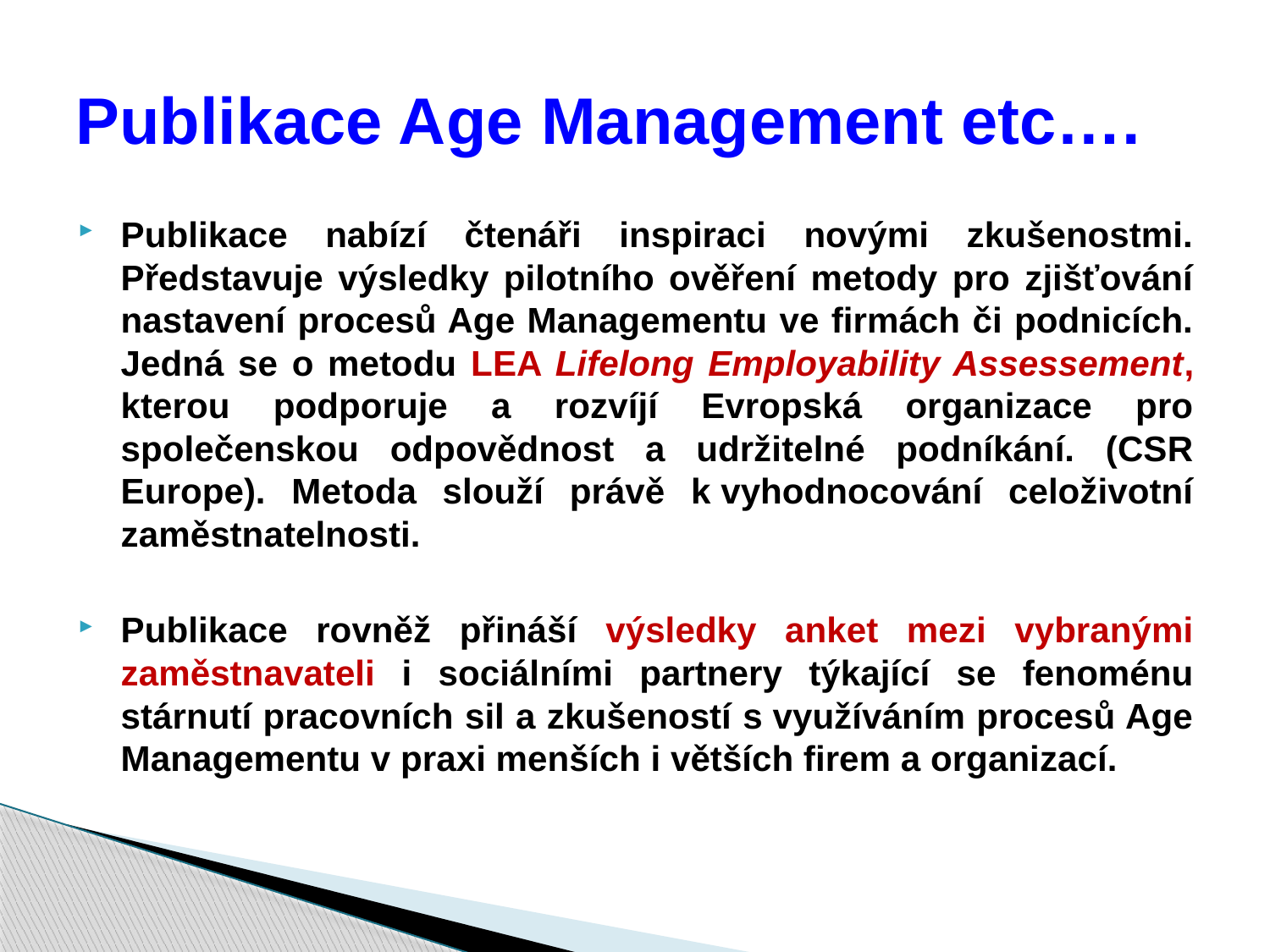

# Publikace Age Management etc….
Publikace nabízí čtenáři inspiraci novými zkušenostmi. Představuje výsledky pilotního ověření metody pro zjišťování nastavení procesů Age Managementu ve firmách či podnicích. Jedná se o metodu LEA Lifelong Employability Assessement, kterou podporuje a rozvíjí Evropská organizace pro společenskou odpovědnost a udržitelné podníkání. (CSR Europe). Metoda slouží právě k vyhodnocování celoživotní zaměstnatelnosti.

Publikace rovněž přináší výsledky anket mezi vybranými zaměstnavateli i sociálními partnery týkající se fenoménu stárnutí pracovních sil a zkušeností s využíváním procesů Age Managementu v praxi menších i větších firem a organizací.